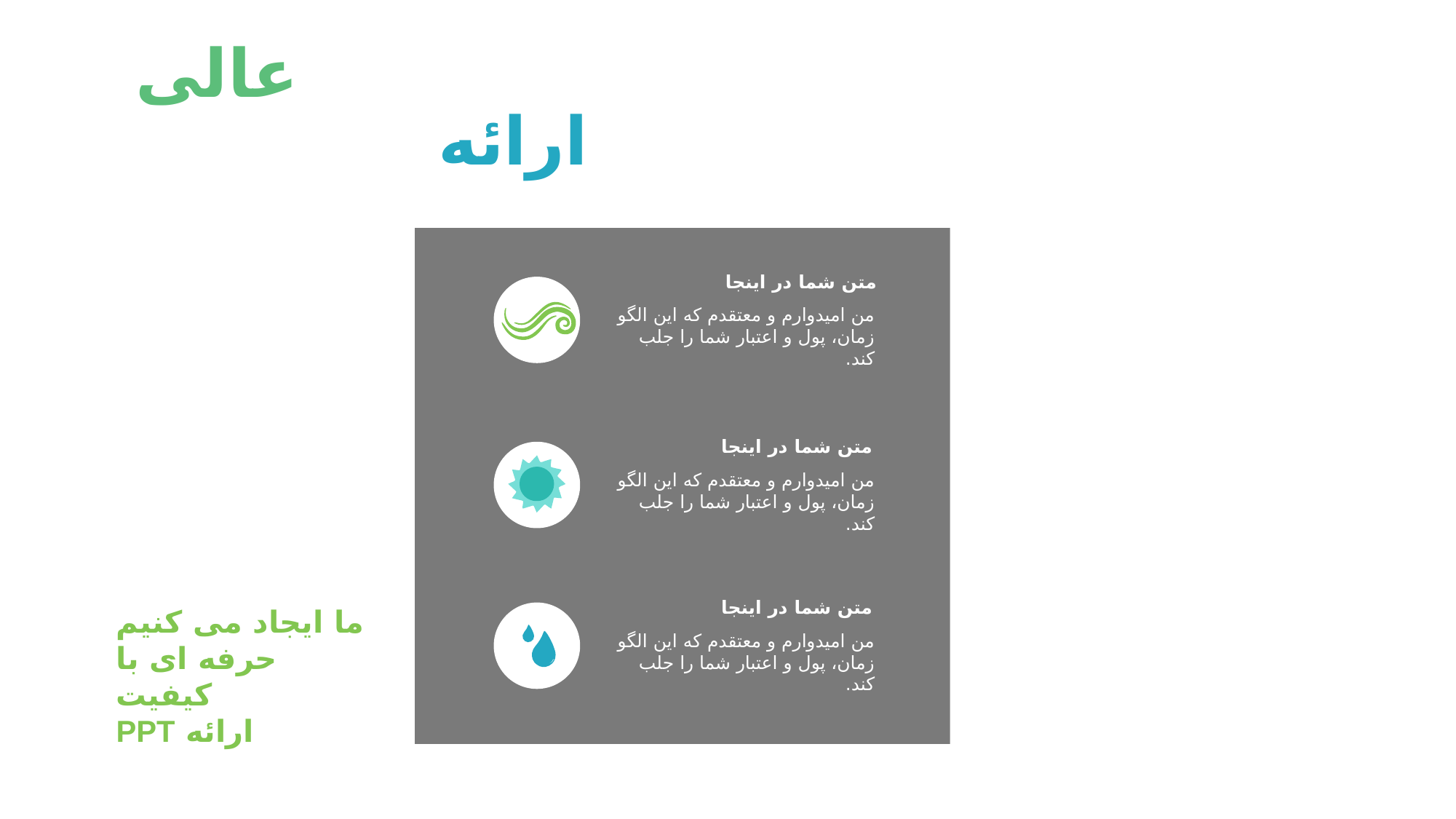

عالی
# ارائه

متن شما در اینجا
من امیدوارم و معتقدم که این الگو زمان، پول و اعتبار شما را جلب کند.

متن شما در اینجا
من امیدوارم و معتقدم که این الگو زمان، پول و اعتبار شما را جلب کند.

متن شما در اینجا
من امیدوارم و معتقدم که این الگو زمان، پول و اعتبار شما را جلب کند.
ما ایجاد می کنیم
حرفه ای با کیفیت
ارائه PPT